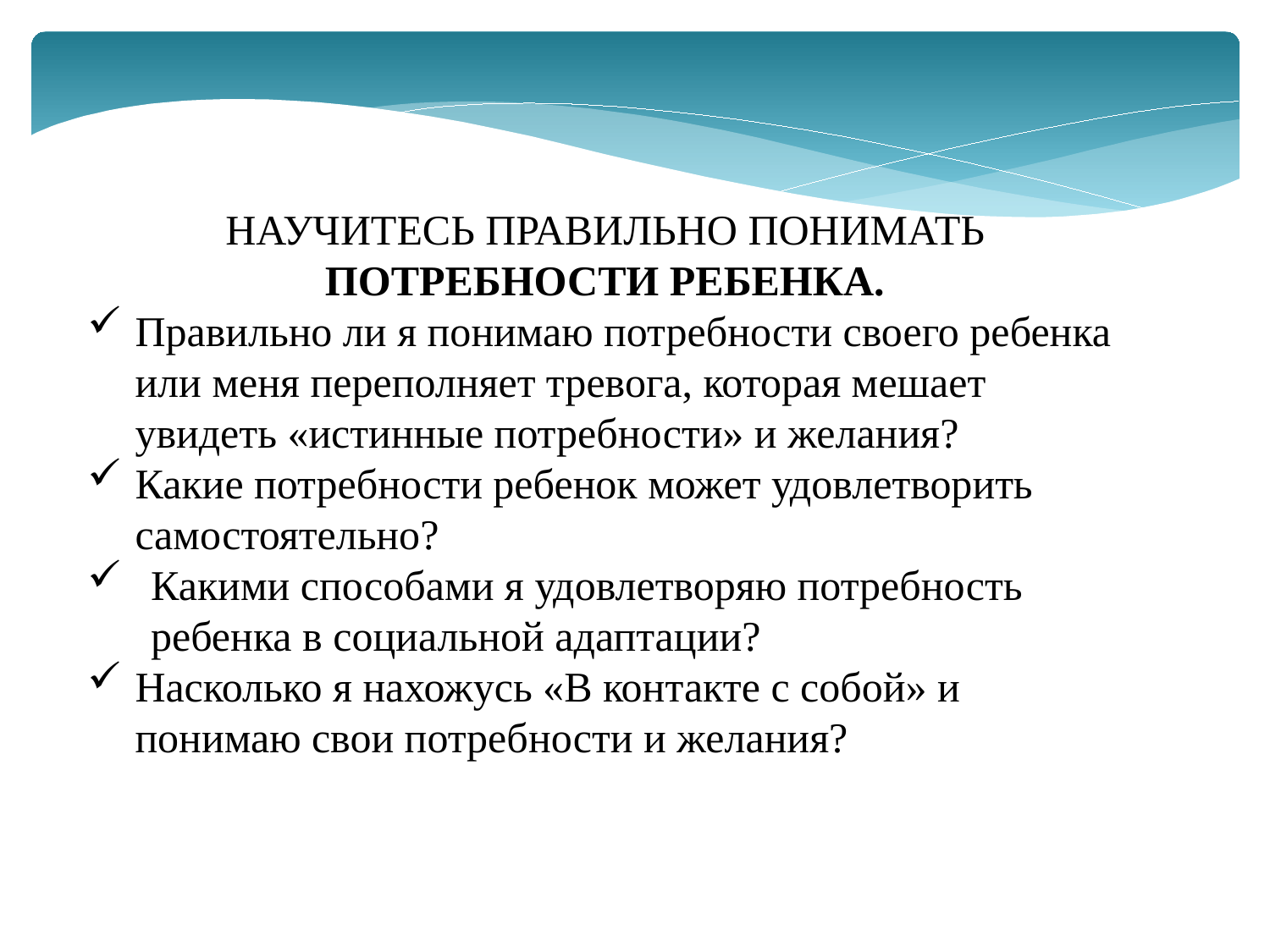

НАУЧИТЕСЬ ПРАВИЛЬНО ПОНИМАТЬ ПОТРЕБНОСТИ РЕБЕНКА.
Правильно ли я понимаю потребности своего ребенка или меня переполняет тревога, которая мешает увидеть «истинные потребности» и желания?
Какие потребности ребенок может удовлетворить самостоятельно?
Какими способами я удовлетворяю потребность ребенка в социальной адаптации?
Насколько я нахожусь «В контакте с собой» и понимаю свои потребности и желания?